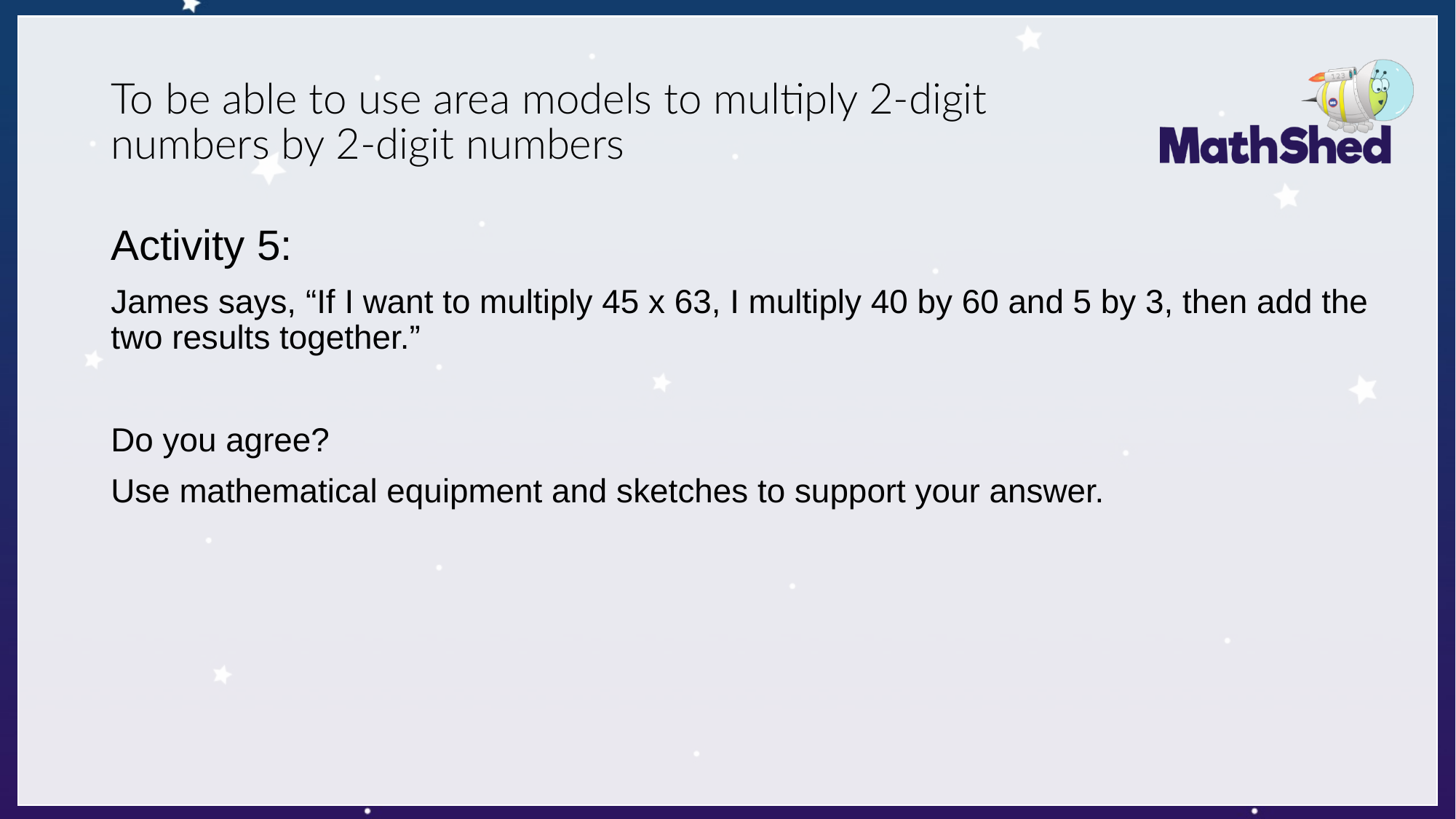

# To be able to use area models to multiply 2-digit numbers by 2-digit numbers
Activity 5:
James says, “If I want to multiply 45 x 63, I multiply 40 by 60 and 5 by 3, then add the two results together.”

Do you agree?
Use mathematical equipment and sketches to support your answer.